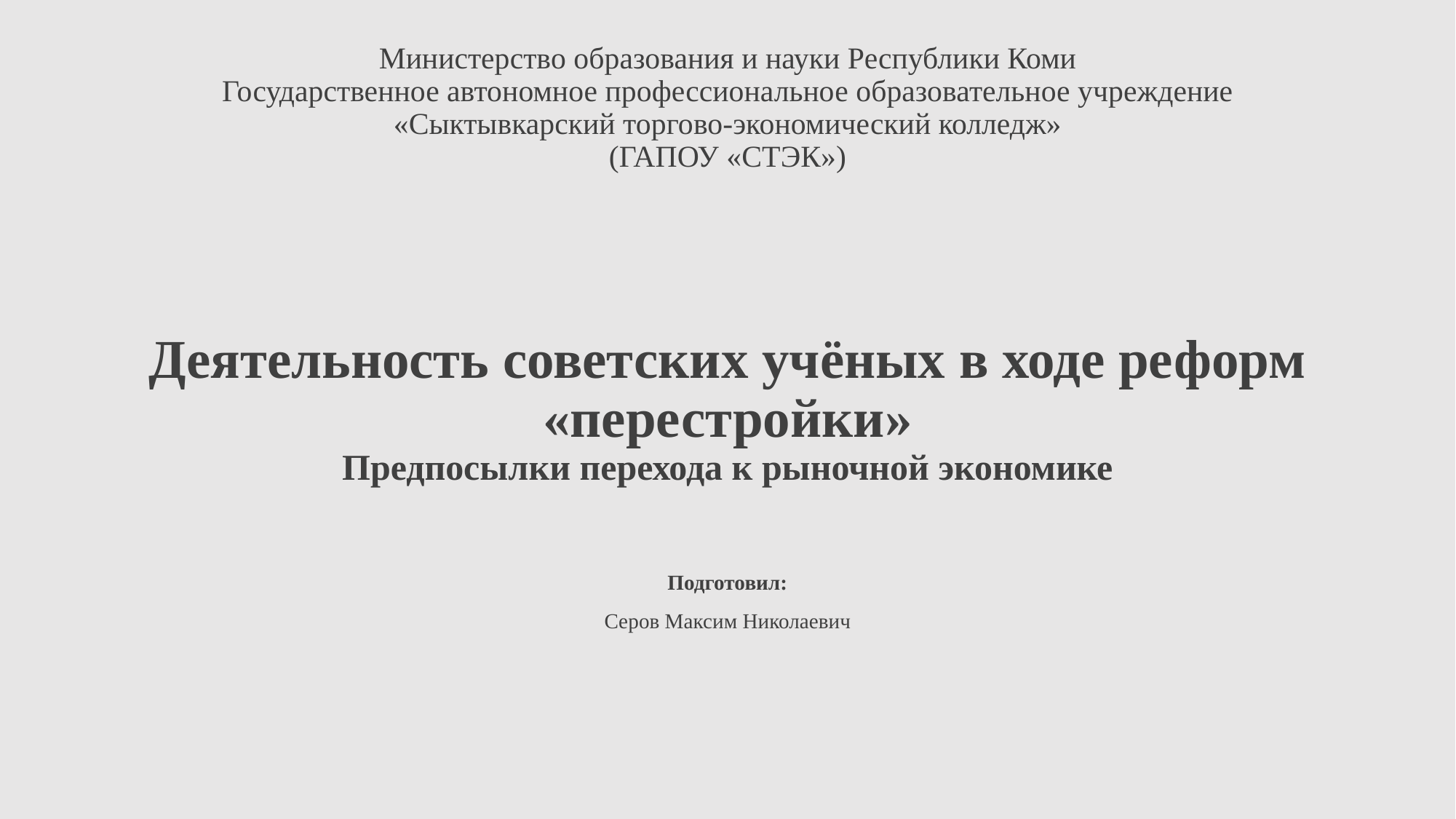

# Министерство образования и науки Республики Коми Государственное автономное профессиональное образовательное учреждение «Сыктывкарский торгово-экономический колледж» (ГАПОУ «СТЭК») Деятельность советских учёных в ходе реформ «перестройки» Предпосылки перехода к рыночной экономике
Подготовил:
Серов Максим Николаевич